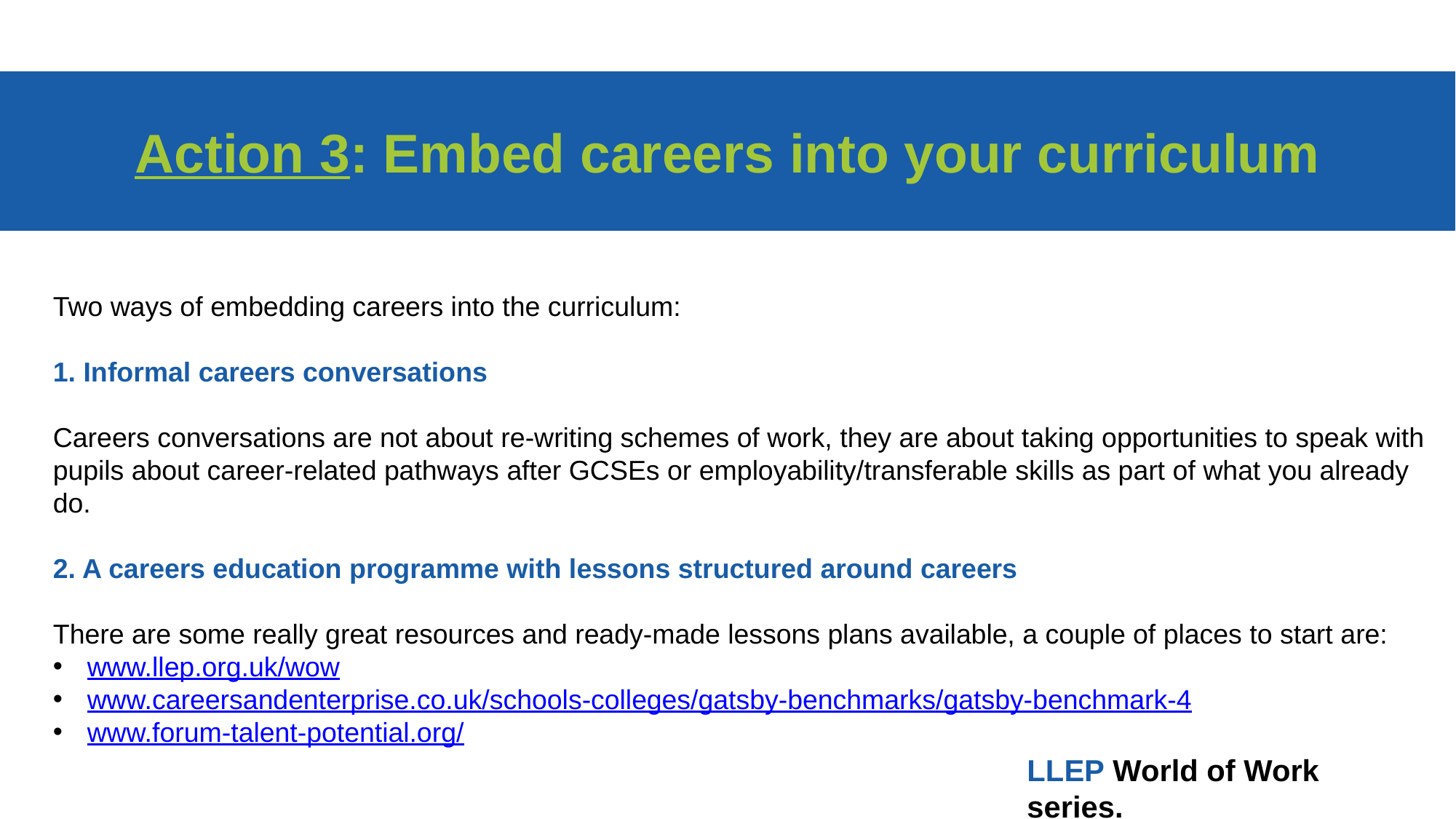

# Action 3: Embed careers into your curriculum
Two ways of embedding careers into the curriculum:

1. Informal careers conversations

Careers conversations are not about re-writing schemes of work, they are about taking opportunities to speak with pupils about career-related pathways after GCSEs or employability/transferable skills as part of what you already do.

2. A careers education programme with lessons structured around careers

There are some really great resources and ready-made lessons plans available, a couple of places to start are:
www.llep.org.uk/wow
www.careersandenterprise.co.uk/schools-colleges/gatsby-benchmarks/gatsby-benchmark-4
www.forum-talent-potential.org/

LLEP World of Work series.